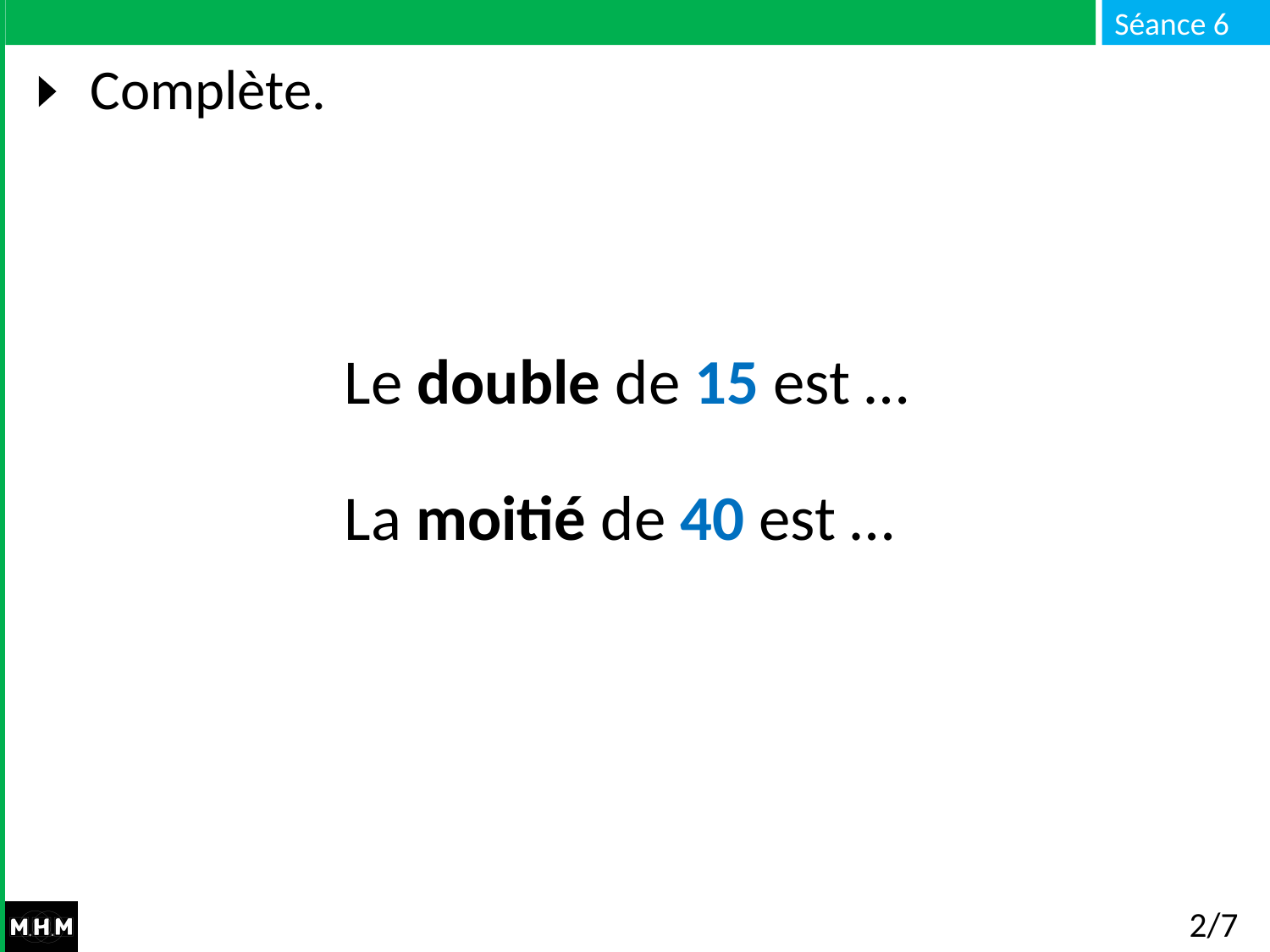

# Complète.

Le double de 15 est …

La moitié de 40 est …
2/7